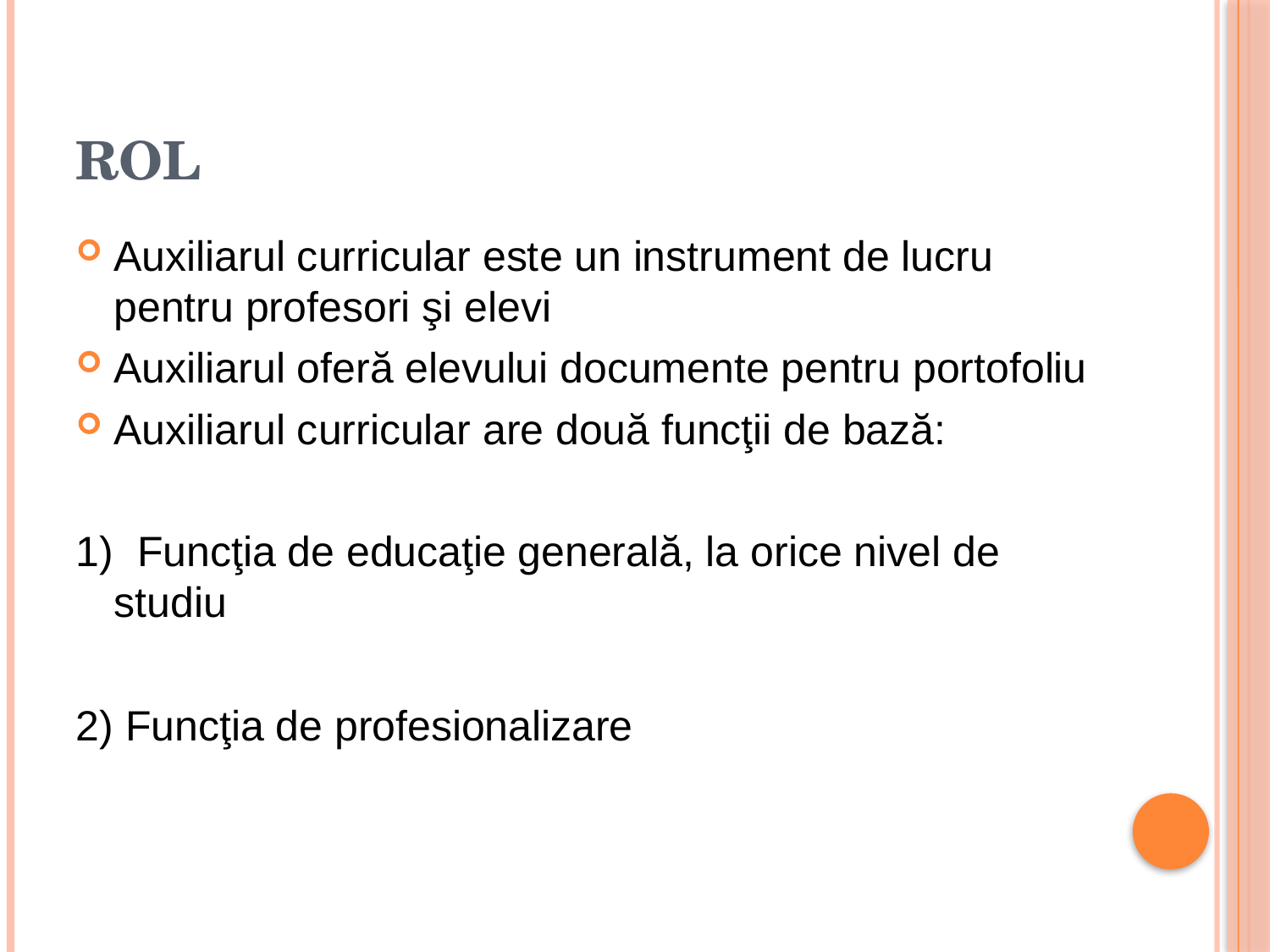

# Rol
Auxiliarul curricular este un instrument de lucru pentru profesori şi elevi
Auxiliarul oferă elevului documente pentru portofoliu
Auxiliarul curricular are două funcţii de bază:

1)  Funcţia de educaţie generală, la orice nivel de studiu

2) Funcţia de profesionalizare